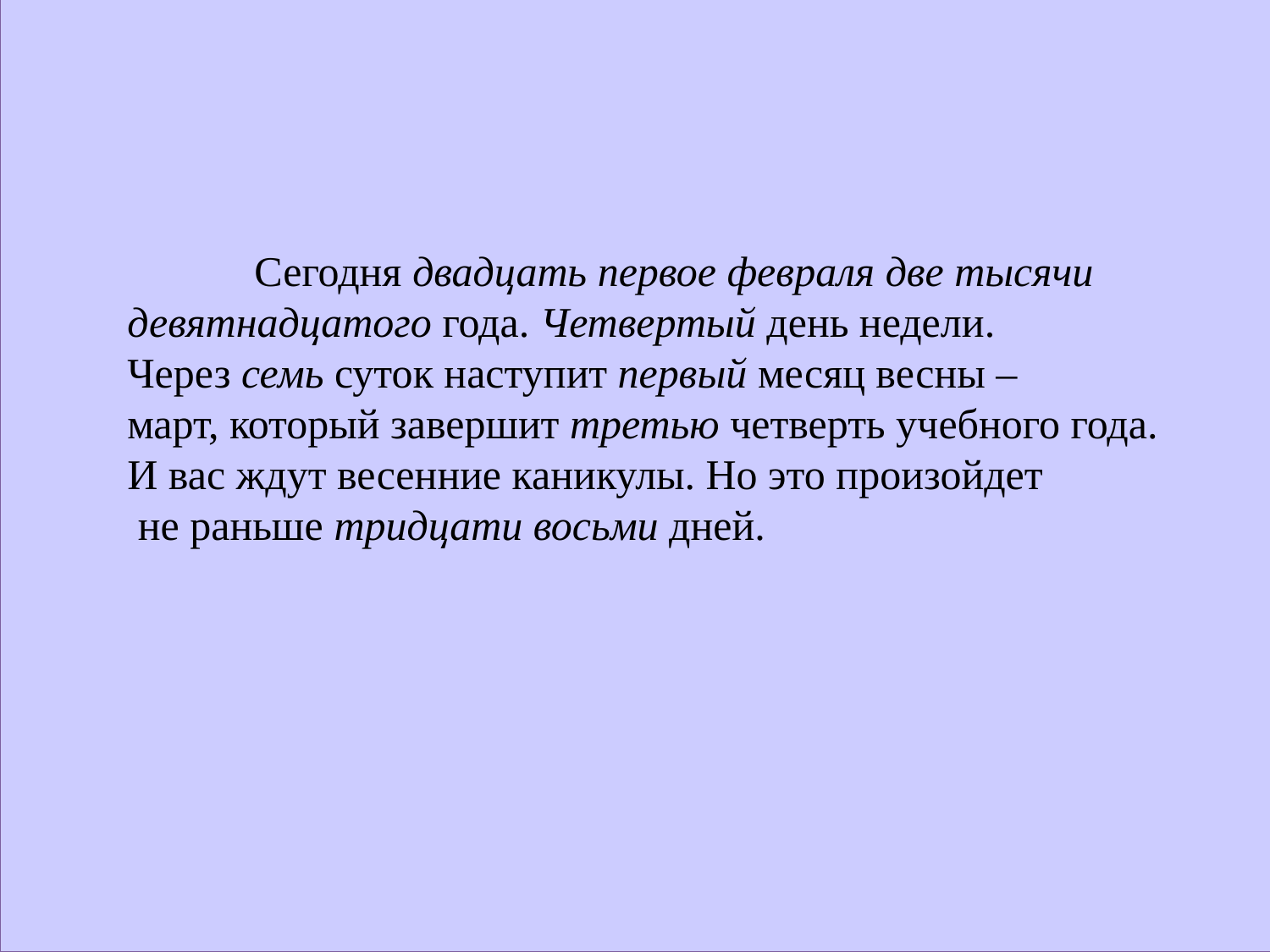

Сегодня двадцать первое февраля две тысячи
девятнадцатого года. Четвертый день недели.
Через семь суток наступит первый месяц весны –
март, который завершит третью четверть учебного года.
И вас ждут весенние каникулы. Но это произойдет
 не раньше тридцати восьми дней.